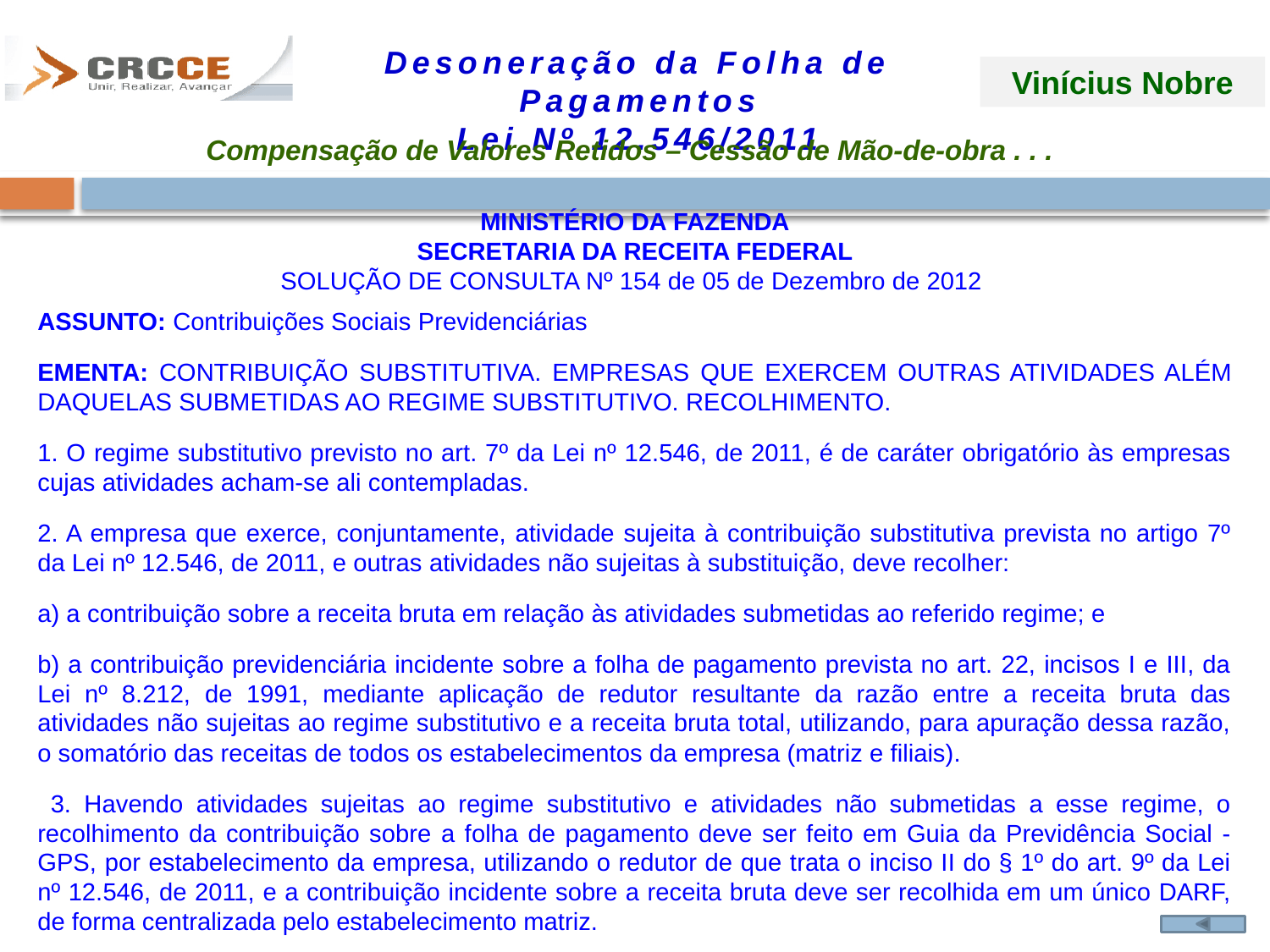

Compensação de Valores Retidos – Cessão de Mão-de-obra . . .
MINISTÉRIO DA FAZENDA
SECRETARIA DA RECEITA FEDERAL
SOLUÇÃO DE CONSULTA Nº 154 de 05 de Dezembro de 2012
ASSUNTO: Contribuições Sociais Previdenciárias
EMENTA: CONTRIBUIÇÃO SUBSTITUTIVA. EMPRESAS QUE EXERCEM OUTRAS ATIVIDADES ALÉM DAQUELAS SUBMETIDAS AO REGIME SUBSTITUTIVO. RECOLHIMENTO.
1. O regime substitutivo previsto no art. 7º da Lei nº 12.546, de 2011, é de caráter obrigatório às empresas cujas atividades acham-se ali contempladas.
2. A empresa que exerce, conjuntamente, atividade sujeita à contribuição substitutiva prevista no artigo 7º da Lei nº 12.546, de 2011, e outras atividades não sujeitas à substituição, deve recolher:
a) a contribuição sobre a receita bruta em relação às atividades submetidas ao referido regime; e
b) a contribuição previdenciária incidente sobre a folha de pagamento prevista no art. 22, incisos I e III, da Lei nº 8.212, de 1991, mediante aplicação de redutor resultante da razão entre a receita bruta das atividades não sujeitas ao regime substitutivo e a receita bruta total, utilizando, para apuração dessa razão, o somatório das receitas de todos os estabelecimentos da empresa (matriz e filiais).
 3. Havendo atividades sujeitas ao regime substitutivo e atividades não submetidas a esse regime, o recolhimento da contribuição sobre a folha de pagamento deve ser feito em Guia da Previdência Social - GPS, por estabelecimento da empresa, utilizando o redutor de que trata o inciso II do § 1º do art. 9º da Lei nº 12.546, de 2011, e a contribuição incidente sobre a receita bruta deve ser recolhida em um único DARF, de forma centralizada pelo estabelecimento matriz.